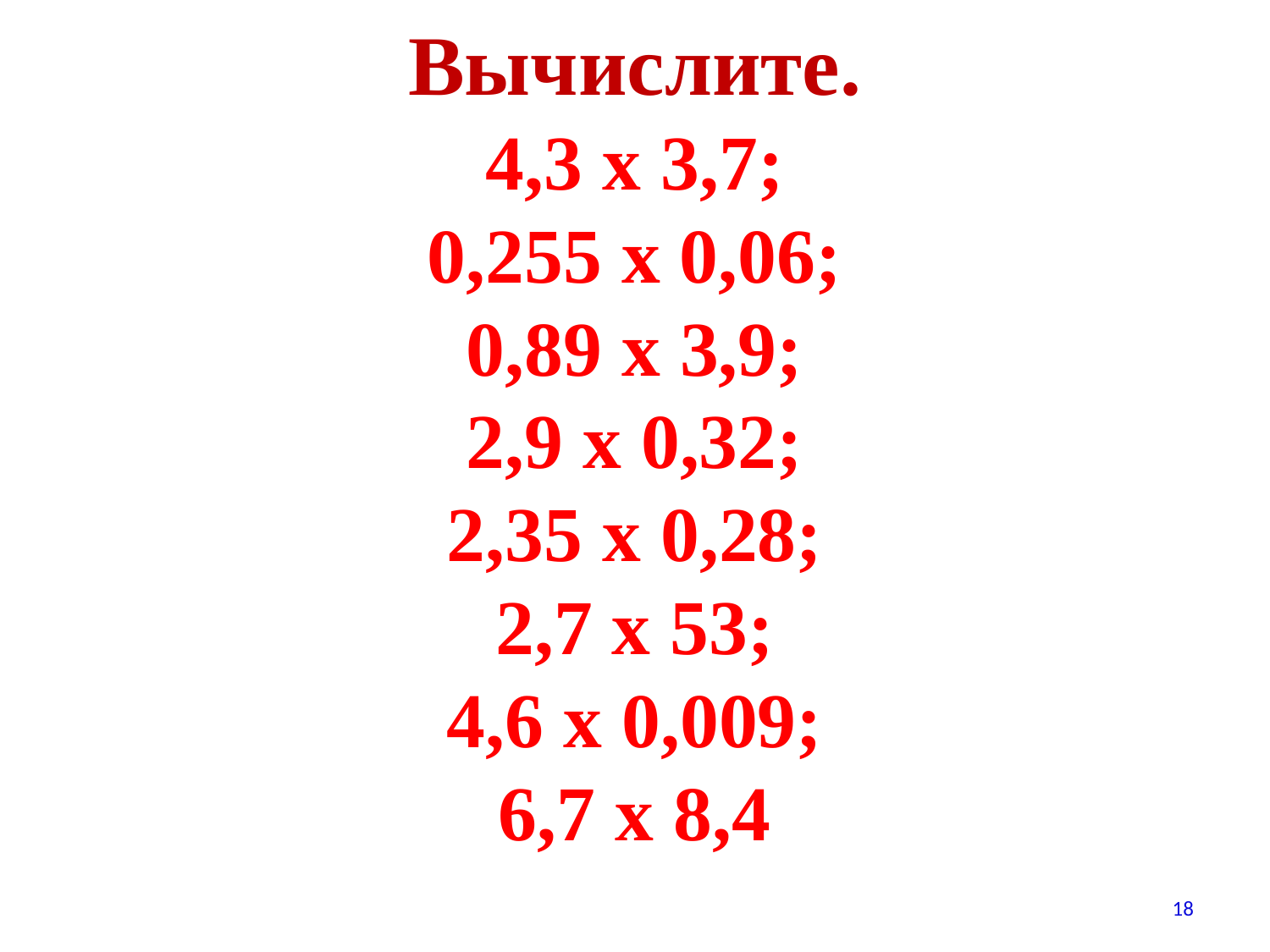

Вычислите.
4,3 х 3,7;
0,255 х 0,06;
0,89 х 3,9;
2,9 х 0,32;
2,35 х 0,28;
2,7 х 53;
4,6 х 0,009;
6,7 х 8,4
18